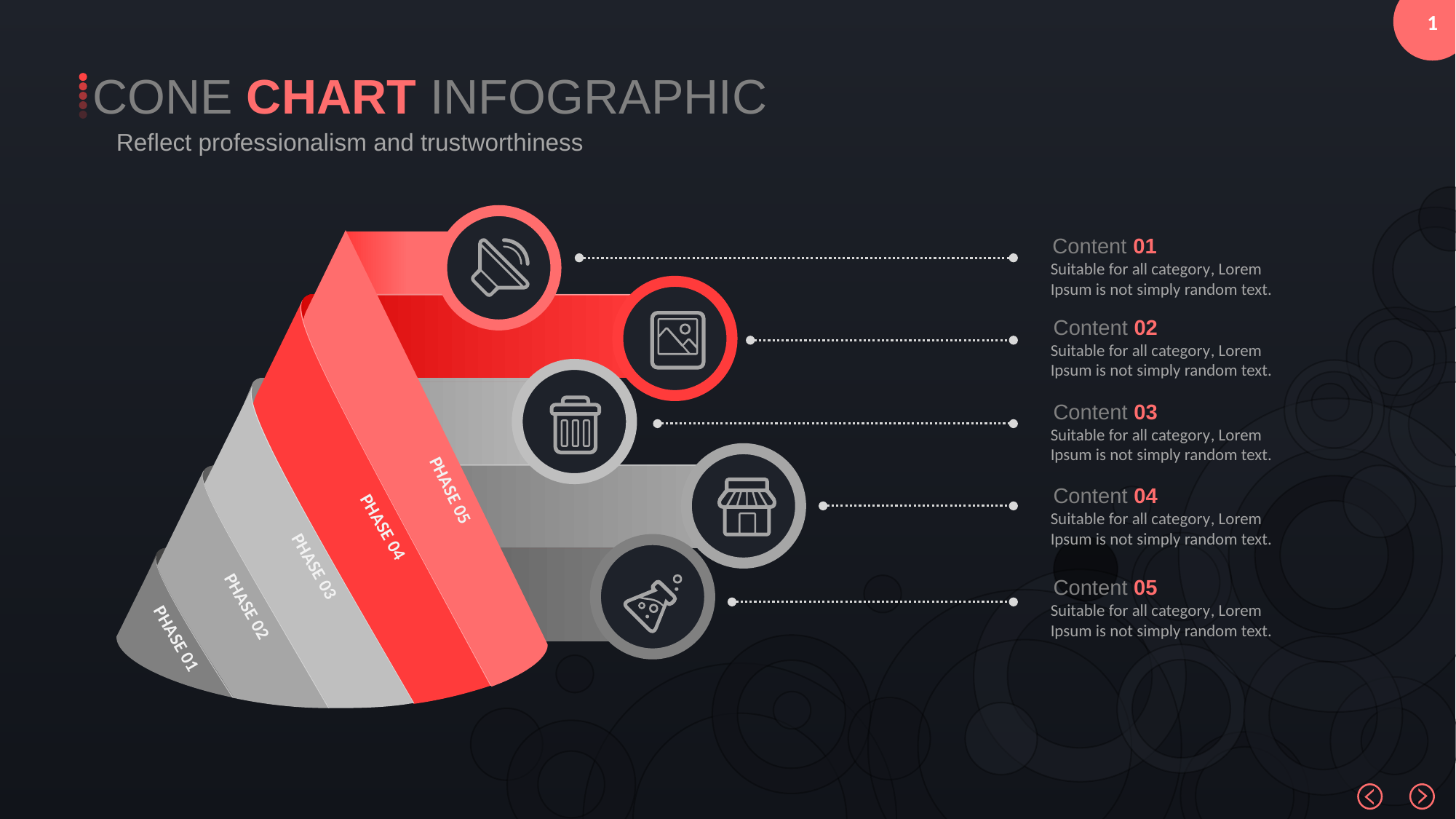

CONE CHART INFOGRAPHIC
Reflect professionalism and trustworthiness

Content 01

Suitable for all category, Lorem Ipsum is not simply random text.

Content 02

Suitable for all category, Lorem Ipsum is not simply random text.

Content 03

Suitable for all category, Lorem Ipsum is not simply random text.

PHASE 05
Content 04

Suitable for all category, Lorem Ipsum is not simply random text.
PHASE 04

PHASE 03

Content 05

PHASE 02
Suitable for all category, Lorem Ipsum is not simply random text.
PHASE 01